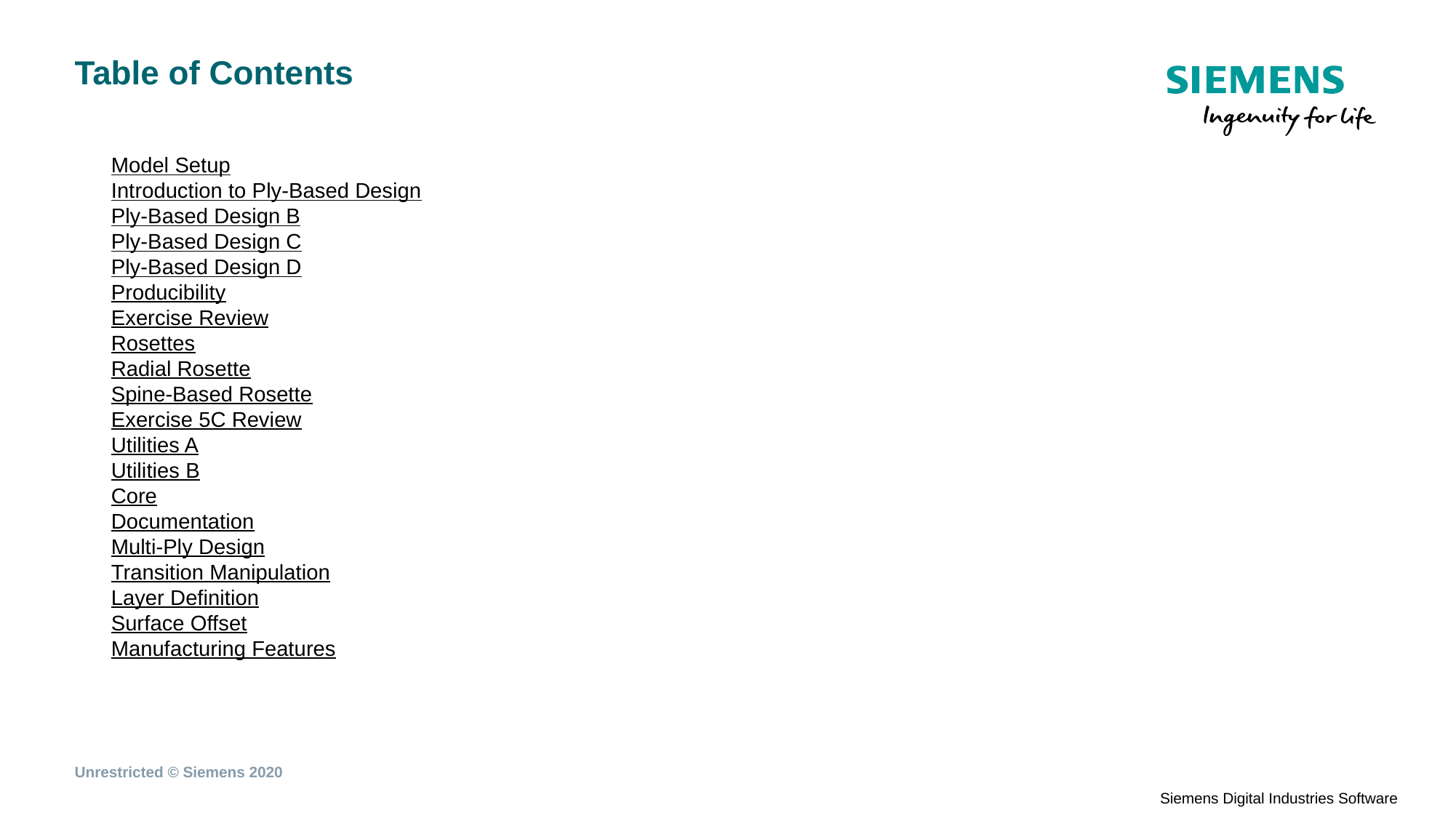

# Table of Contents
Model Setup
Introduction to Ply-Based Design
Ply-Based Design B
Ply-Based Design C
Ply-Based Design D
Producibility
Exercise Review
Rosettes
Radial Rosette
Spine-Based Rosette
Exercise 5C Review
Utilities A
Utilities B
Core
Documentation
Multi-Ply Design
Transition Manipulation
Layer Definition
Surface Offset
Manufacturing Features